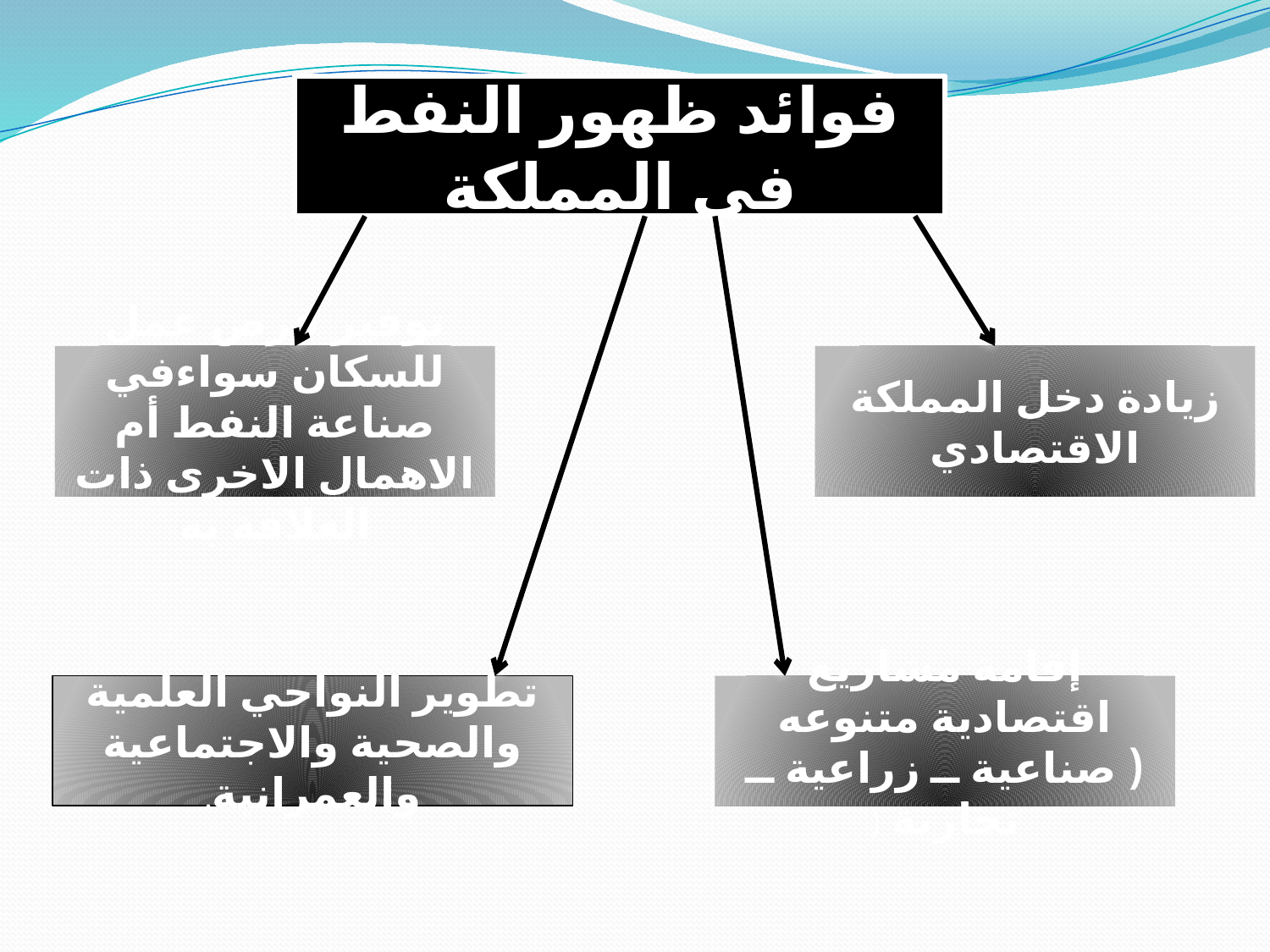

فوائد ظهور النفط في المملكة
توفير فرص عمل للسكان سواءفي صناعة النفط أم الاهمال الاخرى ذات العلاقة به
زيادة دخل المملكة الاقتصادي
تطوير النواحي العلمية والصحية والاجتماعية والعمرانية.
إقامة مشاريع اقتصادية متنوعه ( صناعية ــ زراعية ــ تجارية (